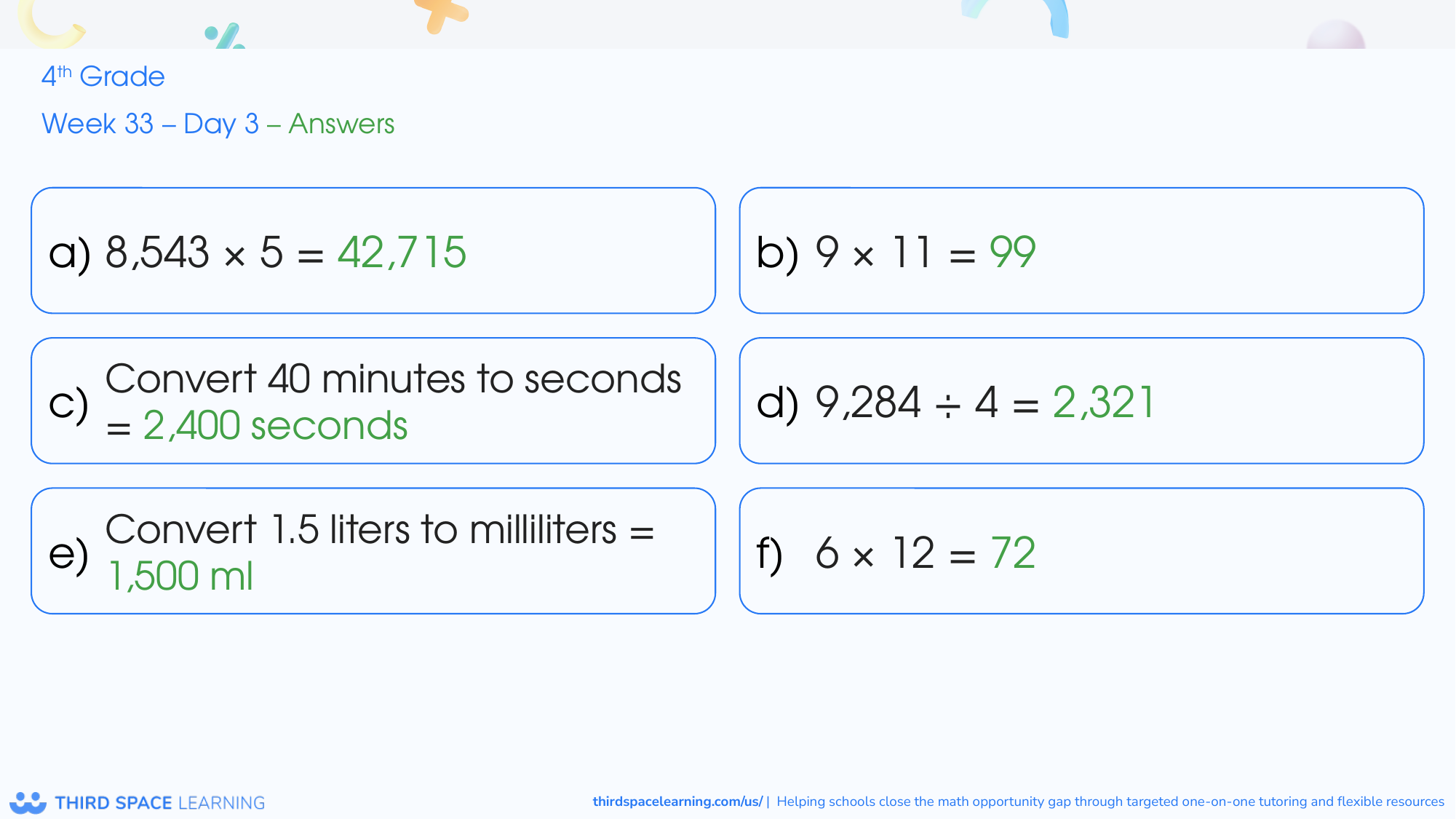

4th Grade
Week 33 – Day 3 – Answers
8,543 × 5 = 42,715
9 × 11 = 99
Convert 40 minutes to seconds = 2,400 seconds
9,284 ÷ 4 = 2,321
Convert 1.5 liters to milliliters = 1,500 ml
6 × 12 = 72